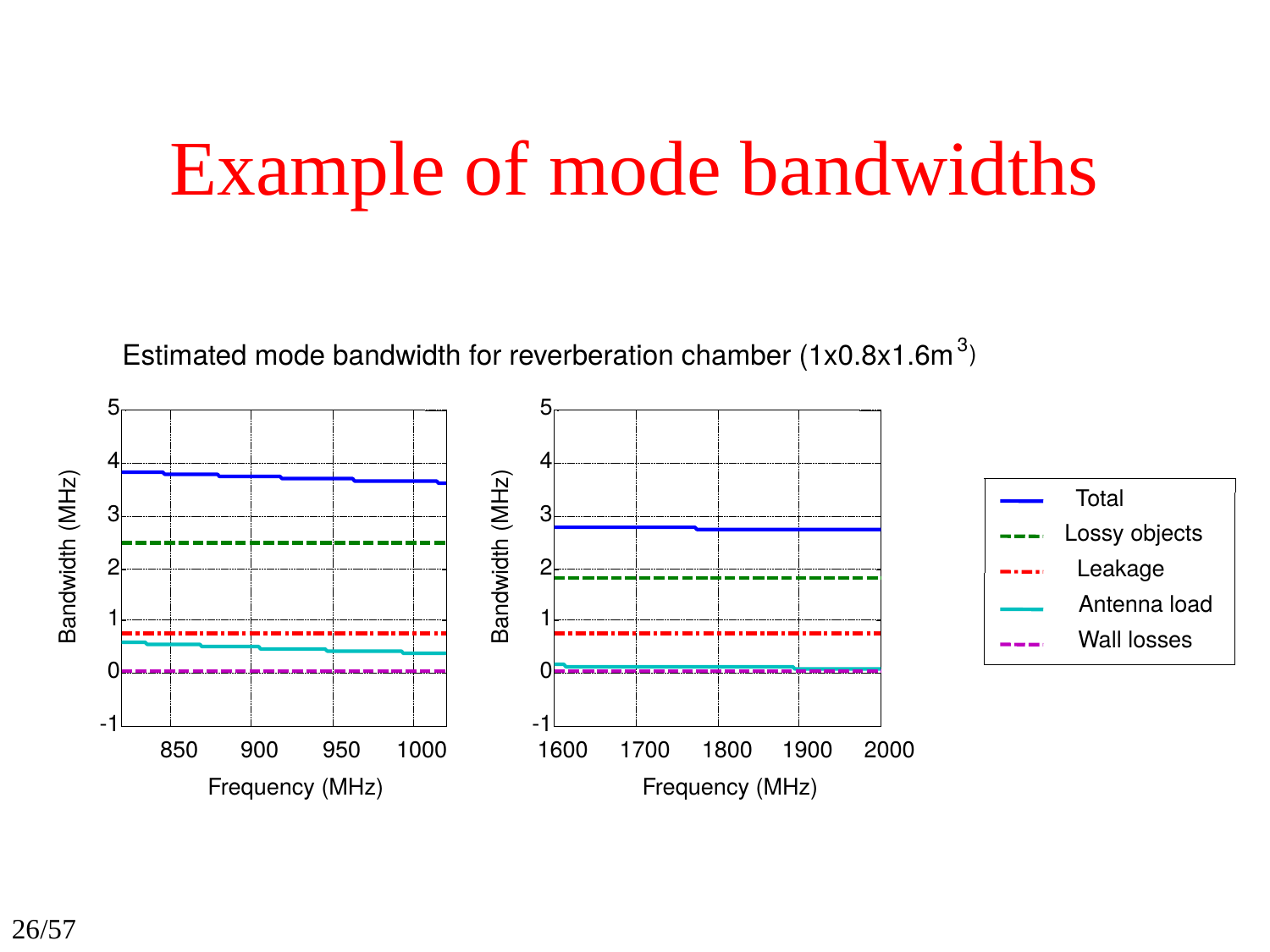

# Example of mode bandwidths
3
Estimated mode bandwidth for reverberation chamber (1x0.8x1.6m
)
5
5

4
4

Total
3
3

Lossy objects

Bandwidth (MHz)
Bandwidth (MHz)

2
2
Leakage

Antenna load
1
1

Wall losses

0
0

-1
-1

850
900
950
1000
1600
1700
1800
1900
2000
Frequency (MHz)
Frequency (MHz)